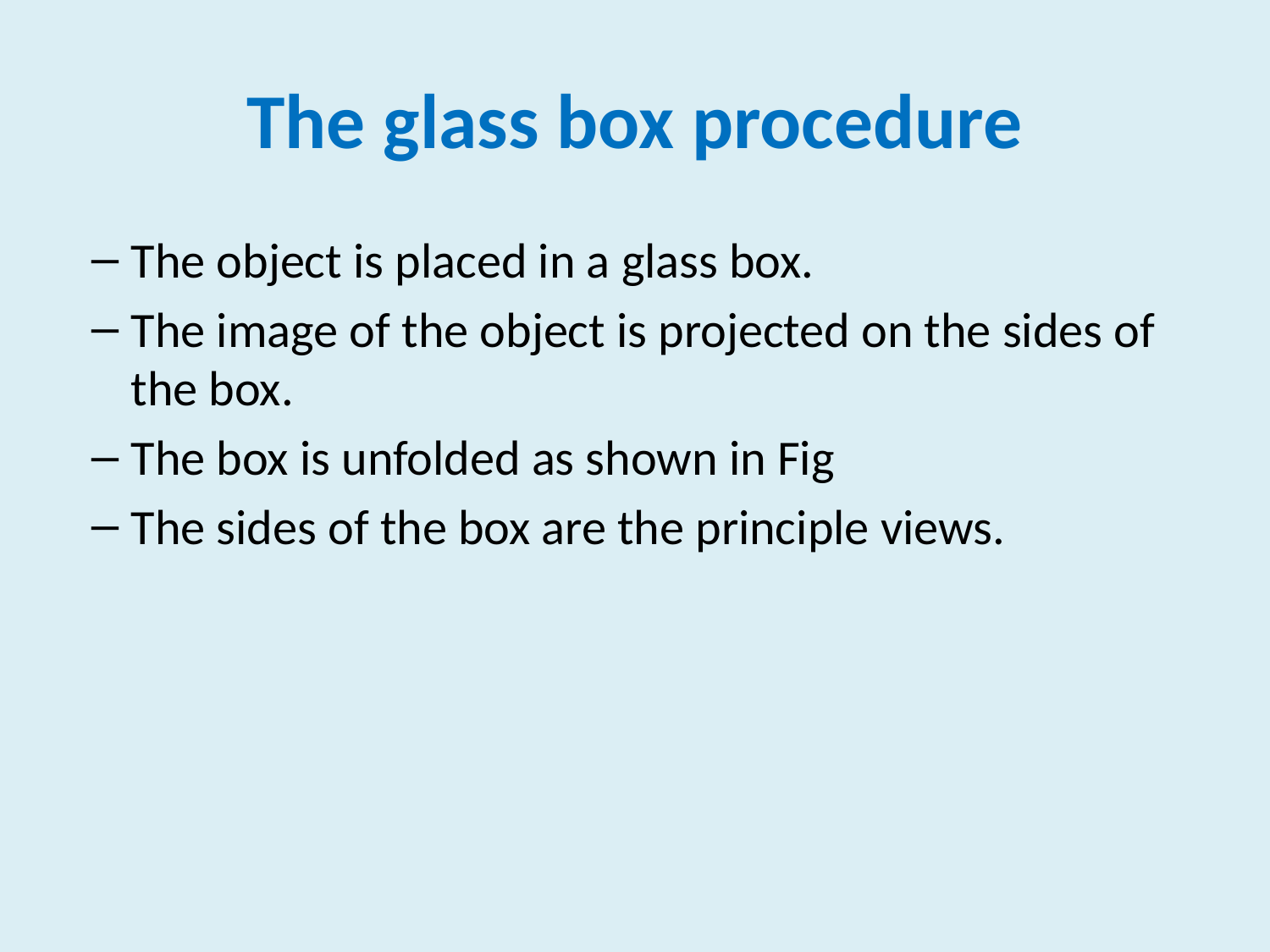

# The glass box procedure
The object is placed in a glass box.
The image of the object is projected on the sides of the box.
The box is unfolded as shown in Fig
The sides of the box are the principle views.